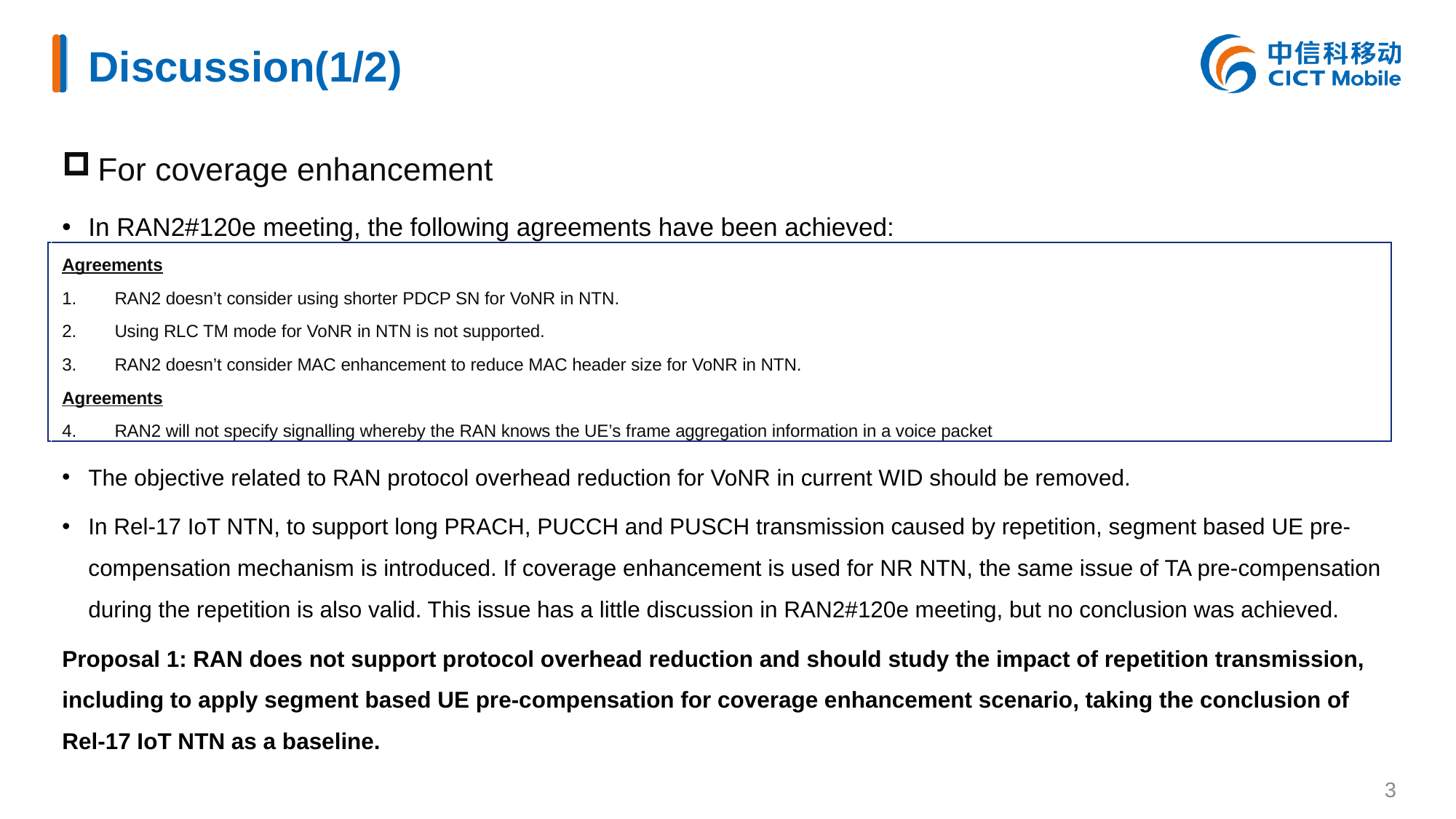

# Discussion(1/2)
 For coverage enhancement
In RAN2#120e meeting, the following agreements have been achieved:
Agreements
RAN2 doesn’t consider using shorter PDCP SN for VoNR in NTN.
Using RLC TM mode for VoNR in NTN is not supported.
RAN2 doesn’t consider MAC enhancement to reduce MAC header size for VoNR in NTN.
Agreements
RAN2 will not specify signalling whereby the RAN knows the UE’s frame aggregation information in a voice packet
The objective related to RAN protocol overhead reduction for VoNR in current WID should be removed.
In Rel-17 IoT NTN, to support long PRACH, PUCCH and PUSCH transmission caused by repetition, segment based UE pre-compensation mechanism is introduced. If coverage enhancement is used for NR NTN, the same issue of TA pre-compensation during the repetition is also valid. This issue has a little discussion in RAN2#120e meeting, but no conclusion was achieved.
Proposal 1: RAN does not support protocol overhead reduction and should study the impact of repetition transmission, including to apply segment based UE pre-compensation for coverage enhancement scenario, taking the conclusion of Rel-17 IoT NTN as a baseline.

3